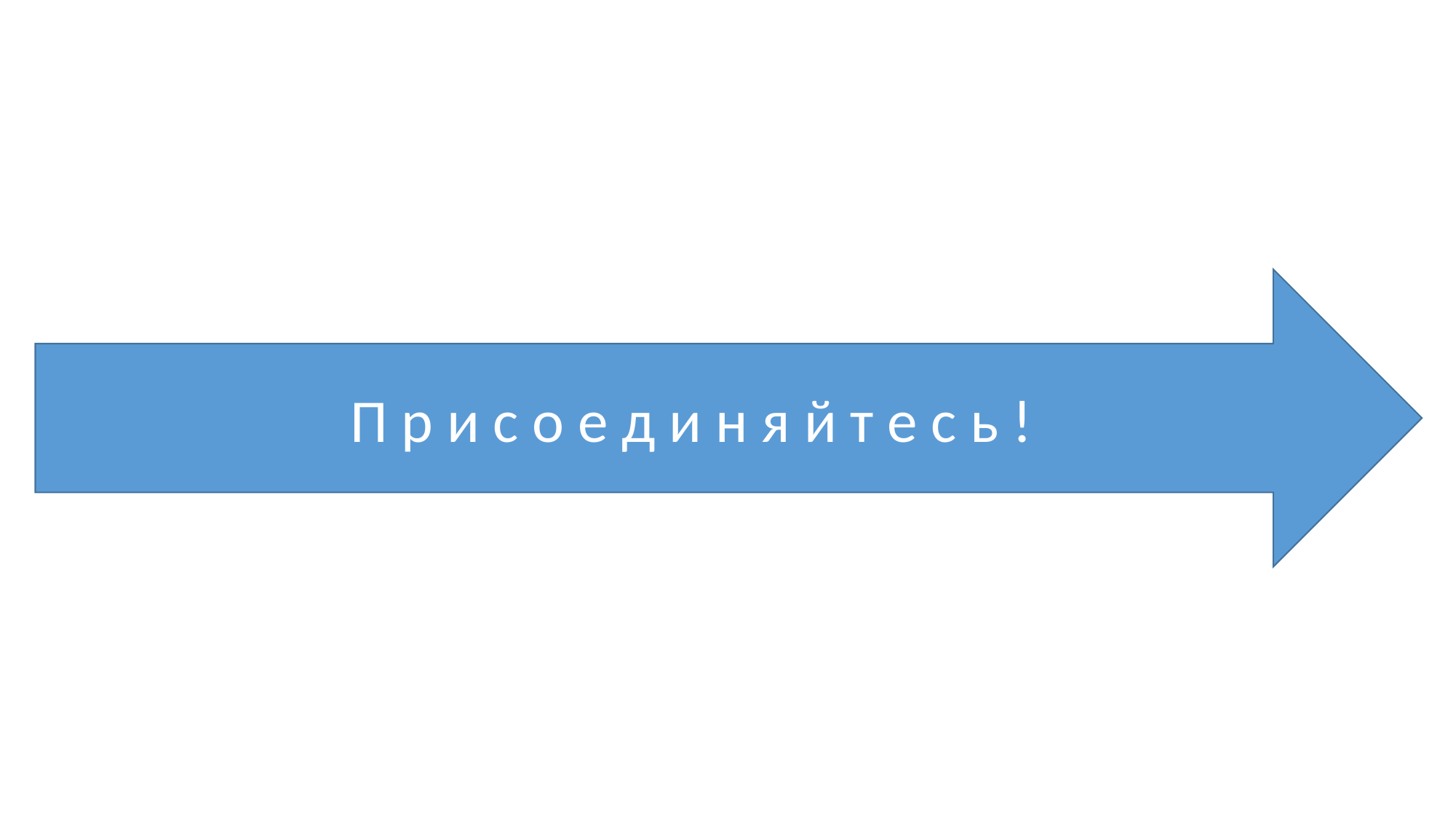

П р и с о е д и н я й т е с ь !